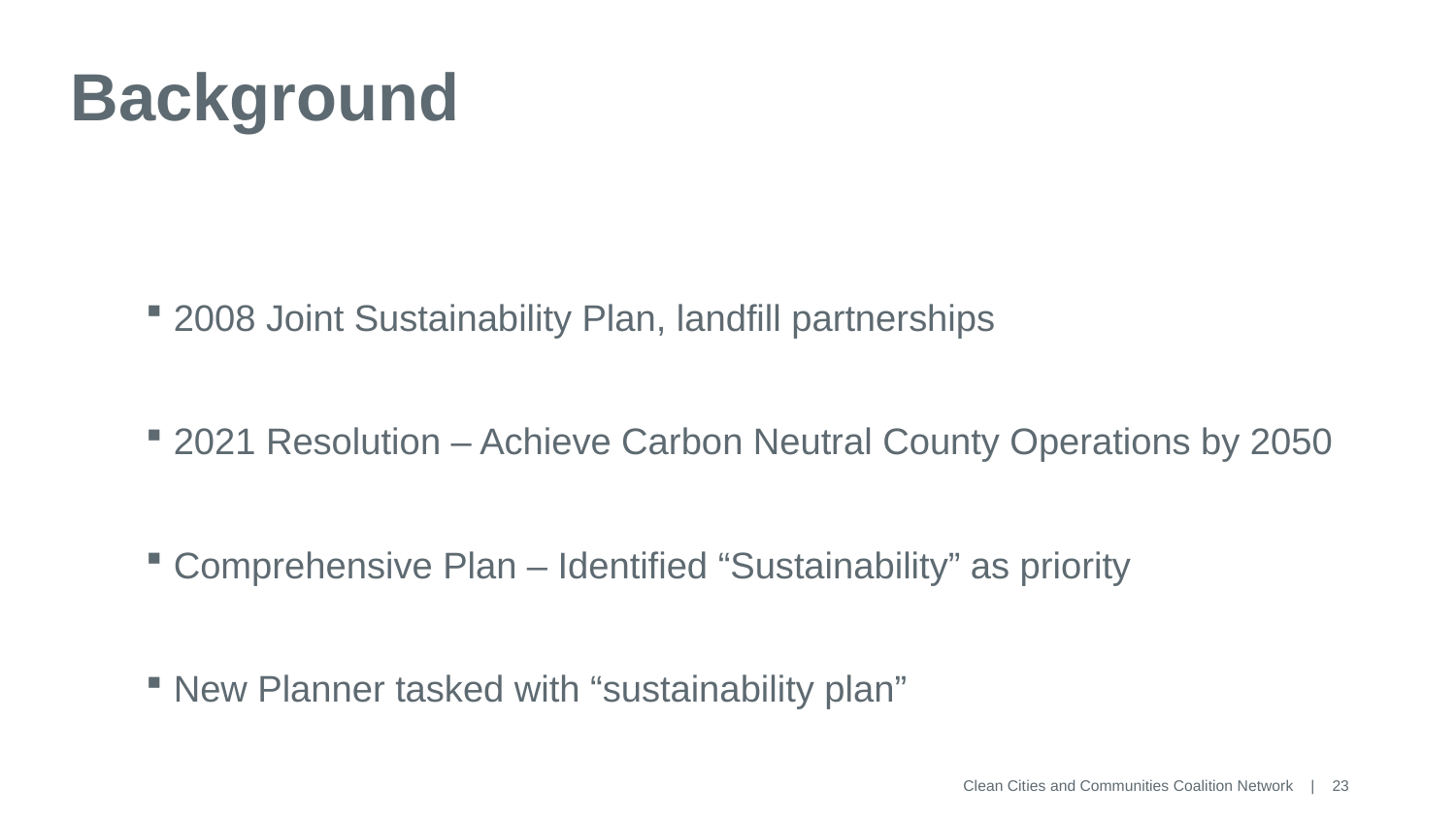

# Background
2008 Joint Sustainability Plan, landfill partnerships
2021 Resolution – Achieve Carbon Neutral County Operations by 2050
Comprehensive Plan – Identified “Sustainability” as priority
New Planner tasked with “sustainability plan”